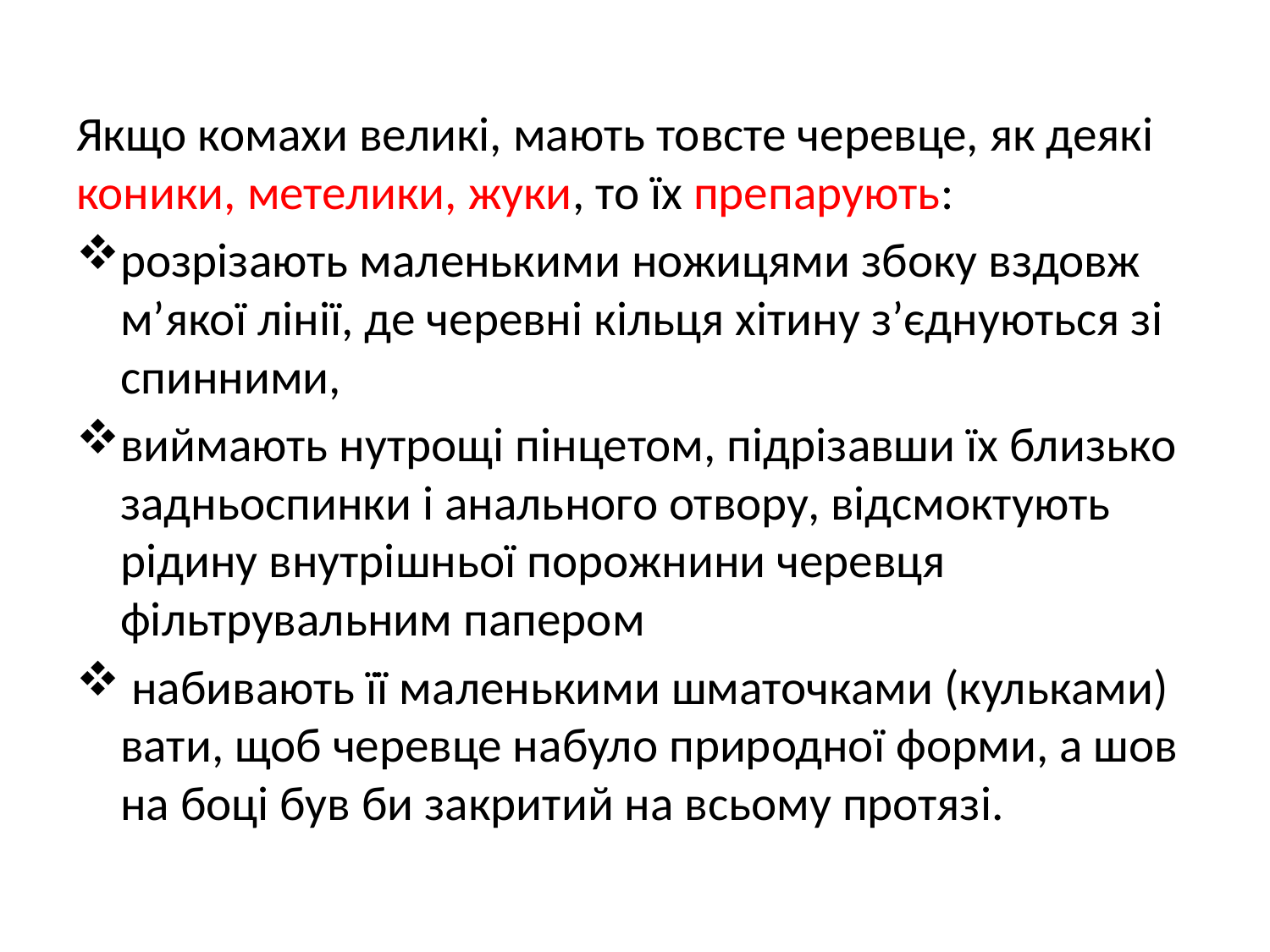

Якщо комахи великі, мають товсте черевце, як деякі коники, метелики, жуки, то їх препарують:
розрізають маленькими ножицями збоку вздовж м’якої лінії, де черевні кільця хітину з’єднуються зі спинними,
виймають нутрощі пінцетом, підрізавши їх близько задньоспинки і анального отвору, відсмоктують рідину внутрішньої порожнини черевця фільтрувальним папером
 набивають її маленькими шматочками (кульками) вати, щоб черевце набуло природної форми, а шов на боці був би закритий на всьому протязі.